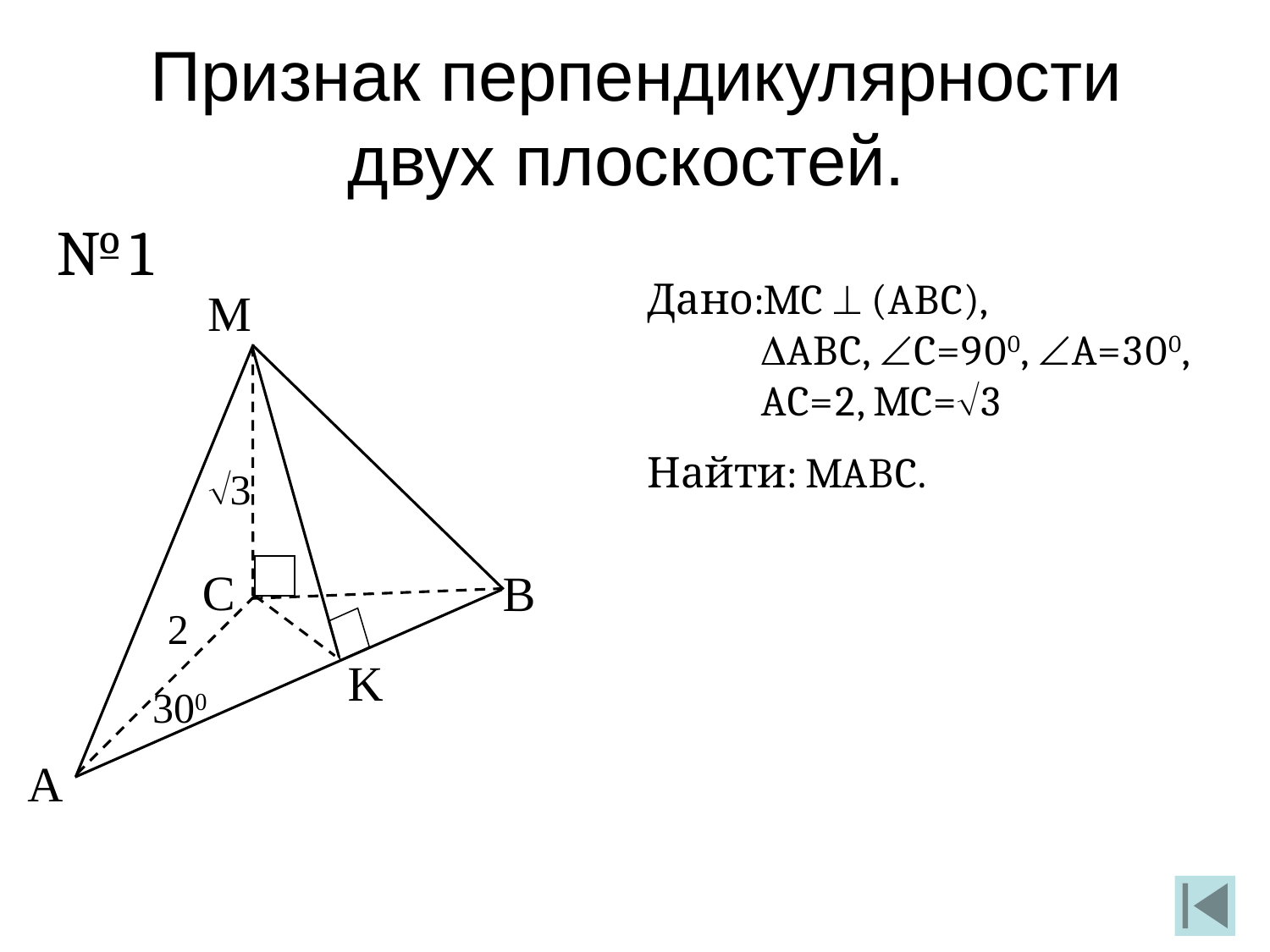

Признак перпендикулярности двух плоскостей.
№1
Дано:MC ⊥ (ABC),
ΔABC, ∠C=900, ∠A=300,
AC=2, MC=√3
Найти: MABC.
M

√3
С

В

2

K
300
A